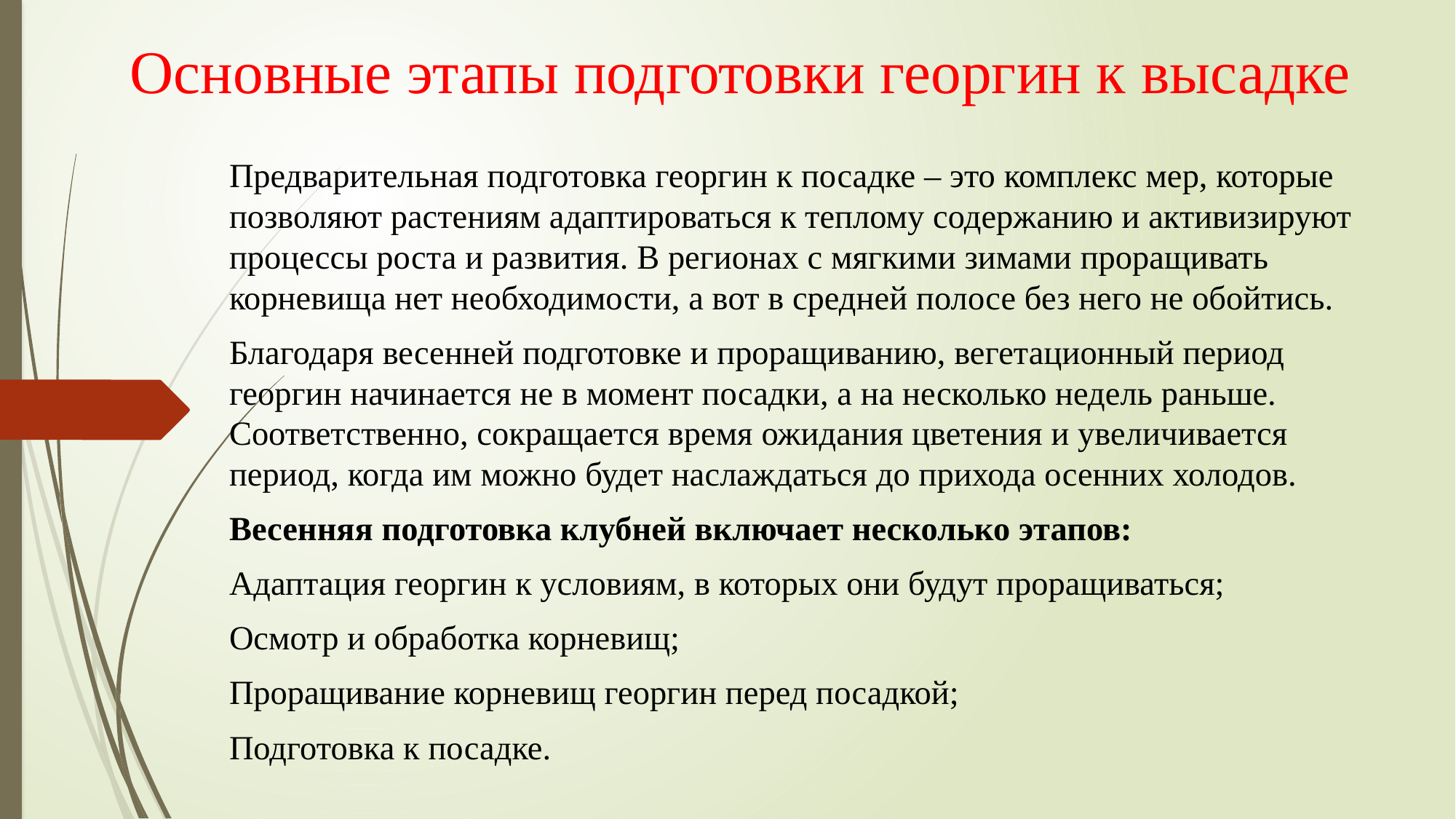

# Основные этапы подготовки георгин к высадке
Предварительная подготовка георгин к посадке – это комплекс мер, которые позволяют растениям адаптироваться к теплому содержанию и активизируют процессы роста и развития. В регионах с мягкими зимами проращивать корневища нет необходимости, а вот в средней полосе без него не обойтись.
Благодаря весенней подготовке и проращиванию, вегетационный период георгин начинается не в момент посадки, а на несколько недель раньше. Соответственно, сокращается время ожидания цветения и увеличивается период, когда им можно будет наслаждаться до прихода осенних холодов.
Весенняя подготовка клубней включает несколько этапов:
Адаптация георгин к условиям, в которых они будут проращиваться;
Осмотр и обработка корневищ;
Проращивание корневищ георгин перед посадкой;
Подготовка к посадке.